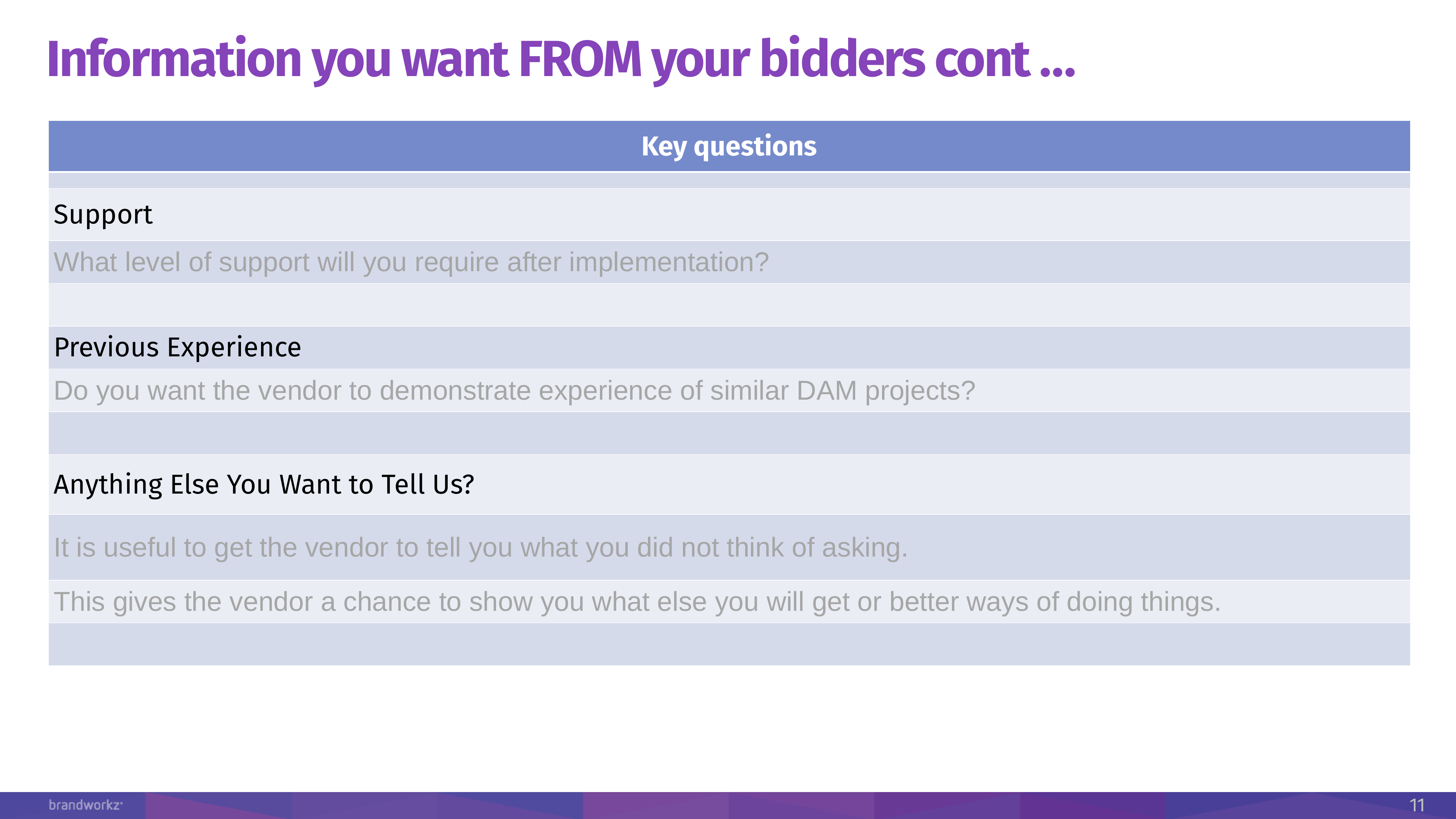

# Information you want FROM your bidders cont …
| Key questions |
| --- |
|  |
| Support |
| What level of support will you require after implementation? |
|  |
| Previous Experience |
| Do you want the vendor to demonstrate experience of similar DAM projects? |
|  |
| Anything Else You Want to Tell Us? |
| It is useful to get the vendor to tell you what you did not think of asking. |
| This gives the vendor a chance to show you what else you will get or better ways of doing things. |
|  |